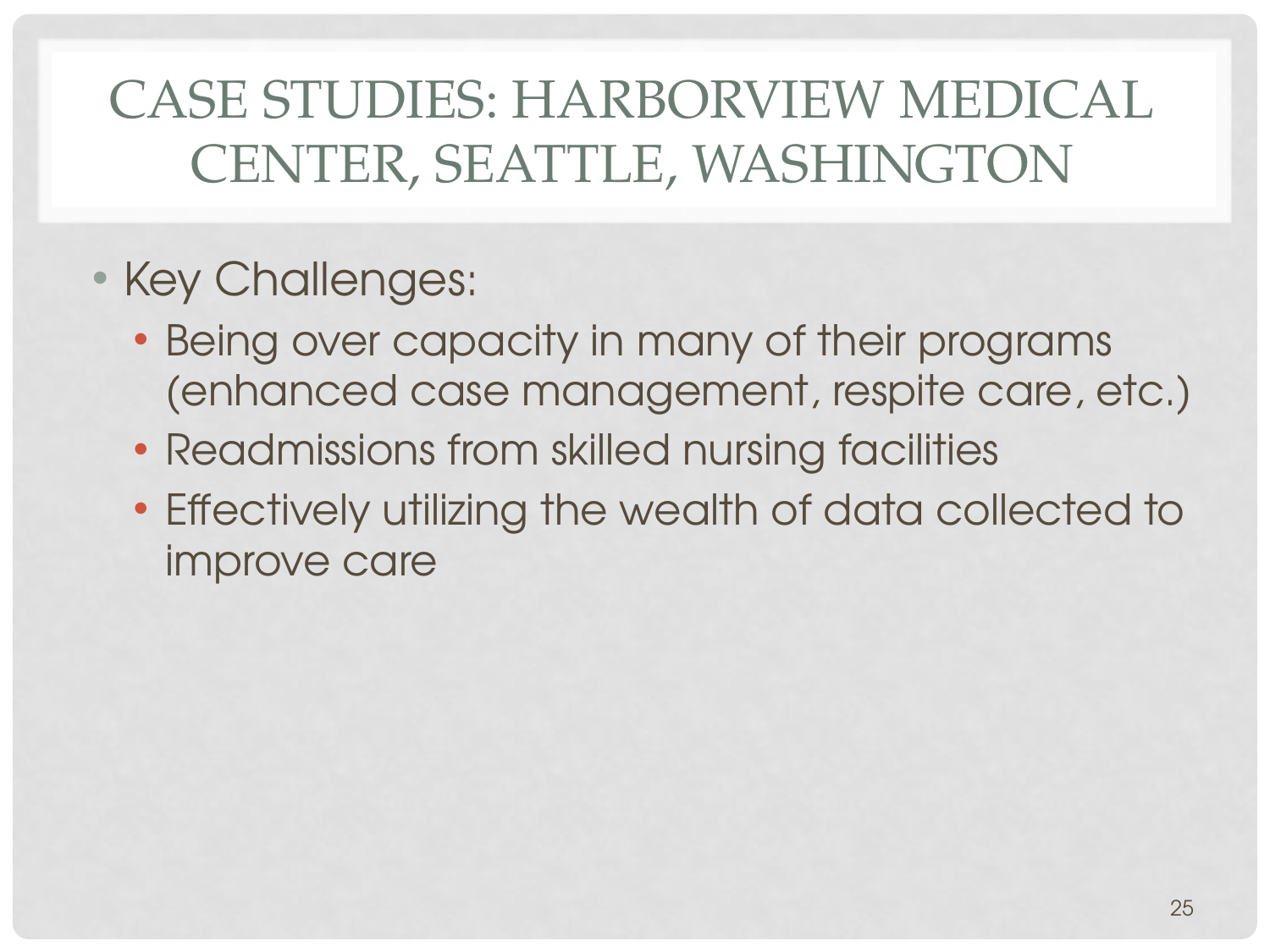

# Case studies: Harborview Medical center, Seattle, Washington
Key Challenges:
Being over capacity in many of their programs (enhanced case management, respite care, etc.)
Readmissions from skilled nursing facilities
Effectively utilizing the wealth of data collected to improve care
25